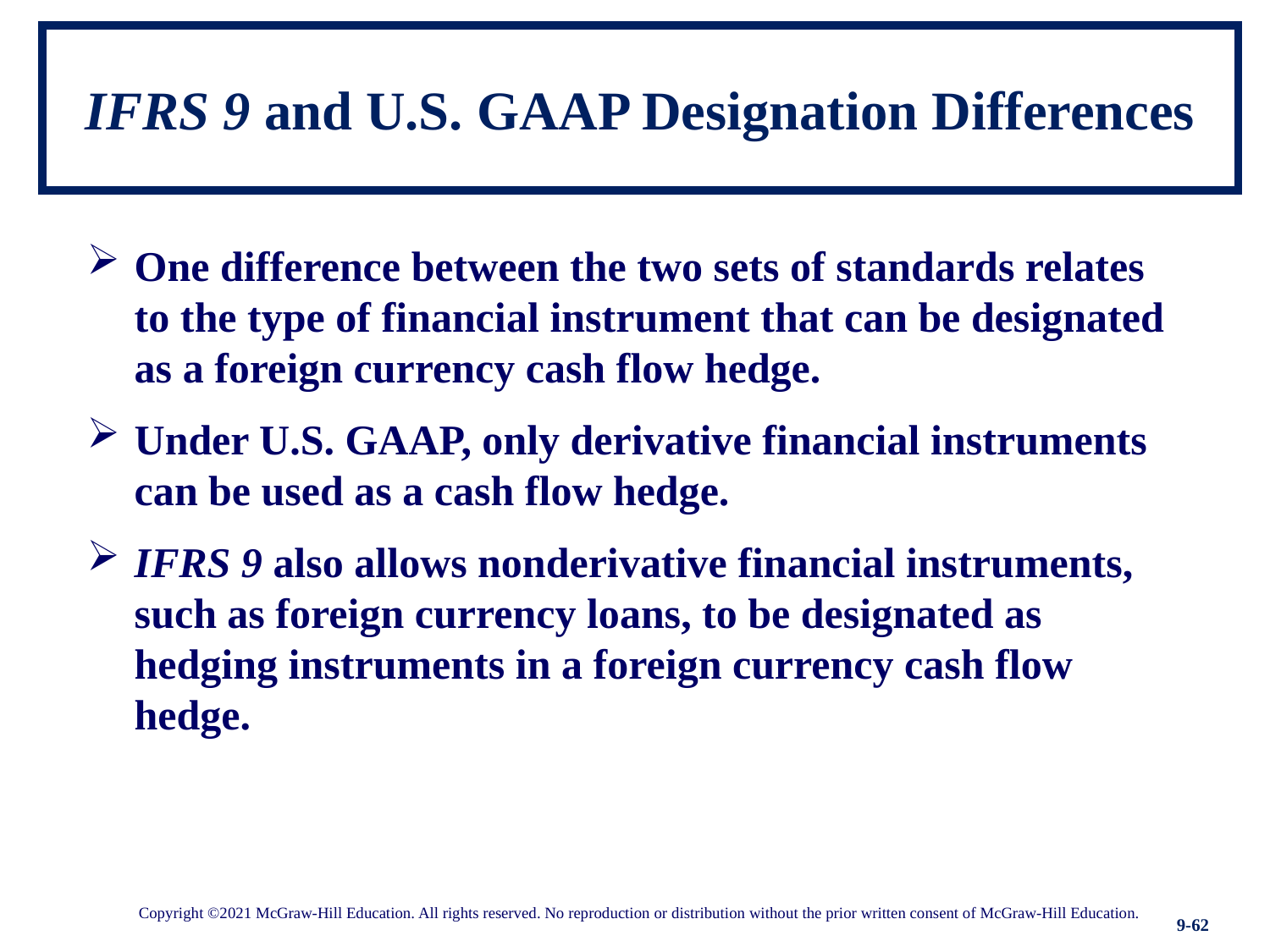

# IFRS 9 and U.S. GAAP Designation Differences
One difference between the two sets of standards relates to the type of financial instrument that can be designated as a foreign currency cash flow hedge.
Under U.S. GAAP, only derivative financial instruments can be used as a cash flow hedge.
IFRS 9 also allows nonderivative financial instruments, such as foreign currency loans, to be designated as hedging instruments in a foreign currency cash flow hedge.
Copyright ©2021 McGraw-Hill Education. All rights reserved. No reproduction or distribution without the prior written consent of McGraw-Hill Education.
9-62